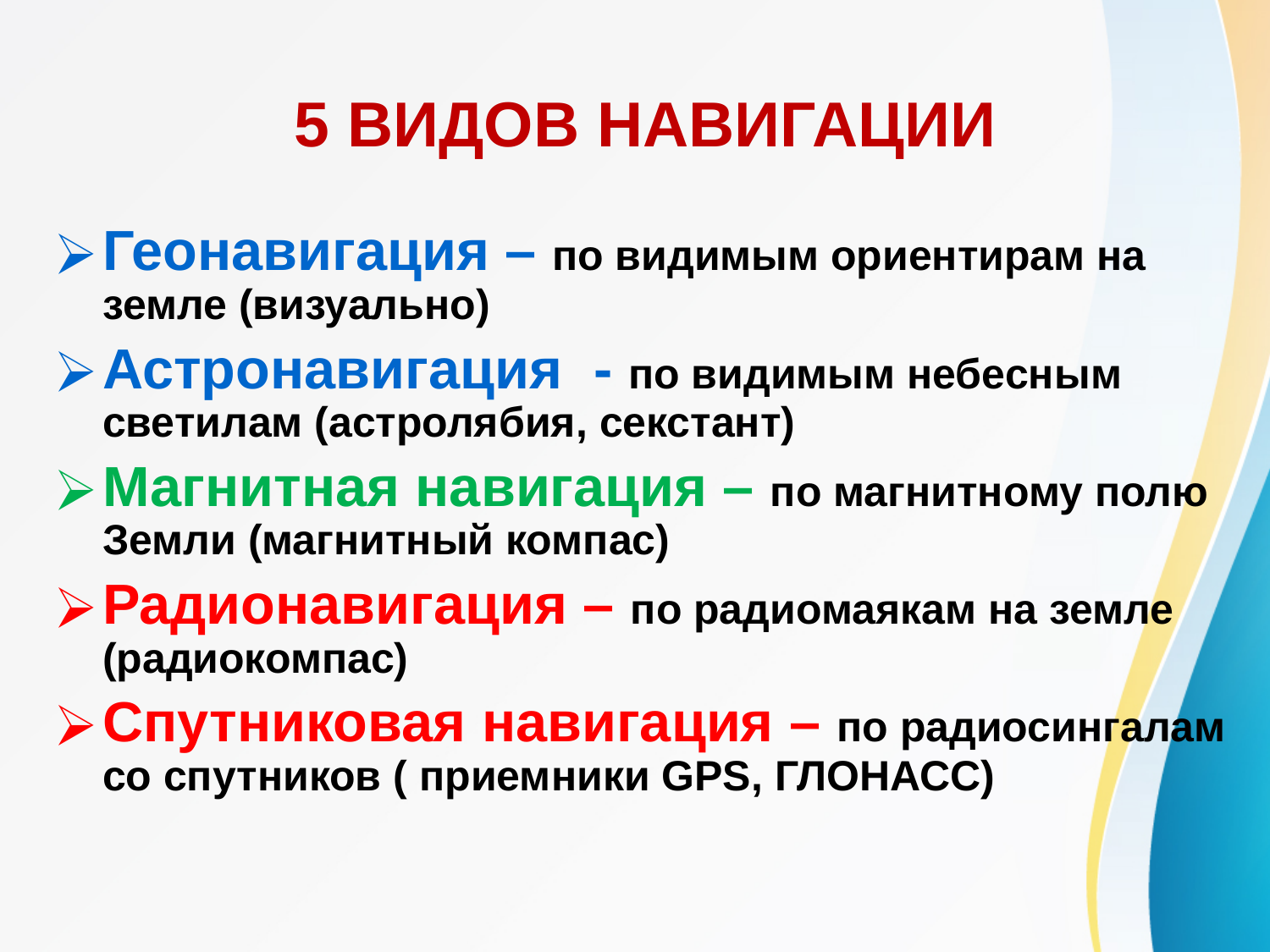

# 5 ВИДОВ НАВИГАЦИИ
Геонавигация – по видимым ориентирам на земле (визуально)
Астронавигация  - по видимым небесным светилам (астролябия, секстант)
Магнитная навигация – по магнитному полю Земли (магнитный компас)
Радионавигация – по радиомаякам на земле (радиокомпас)
Спутниковая навигация – по радиосингалам со спутников ( приемники GPS, ГЛОНАСС)